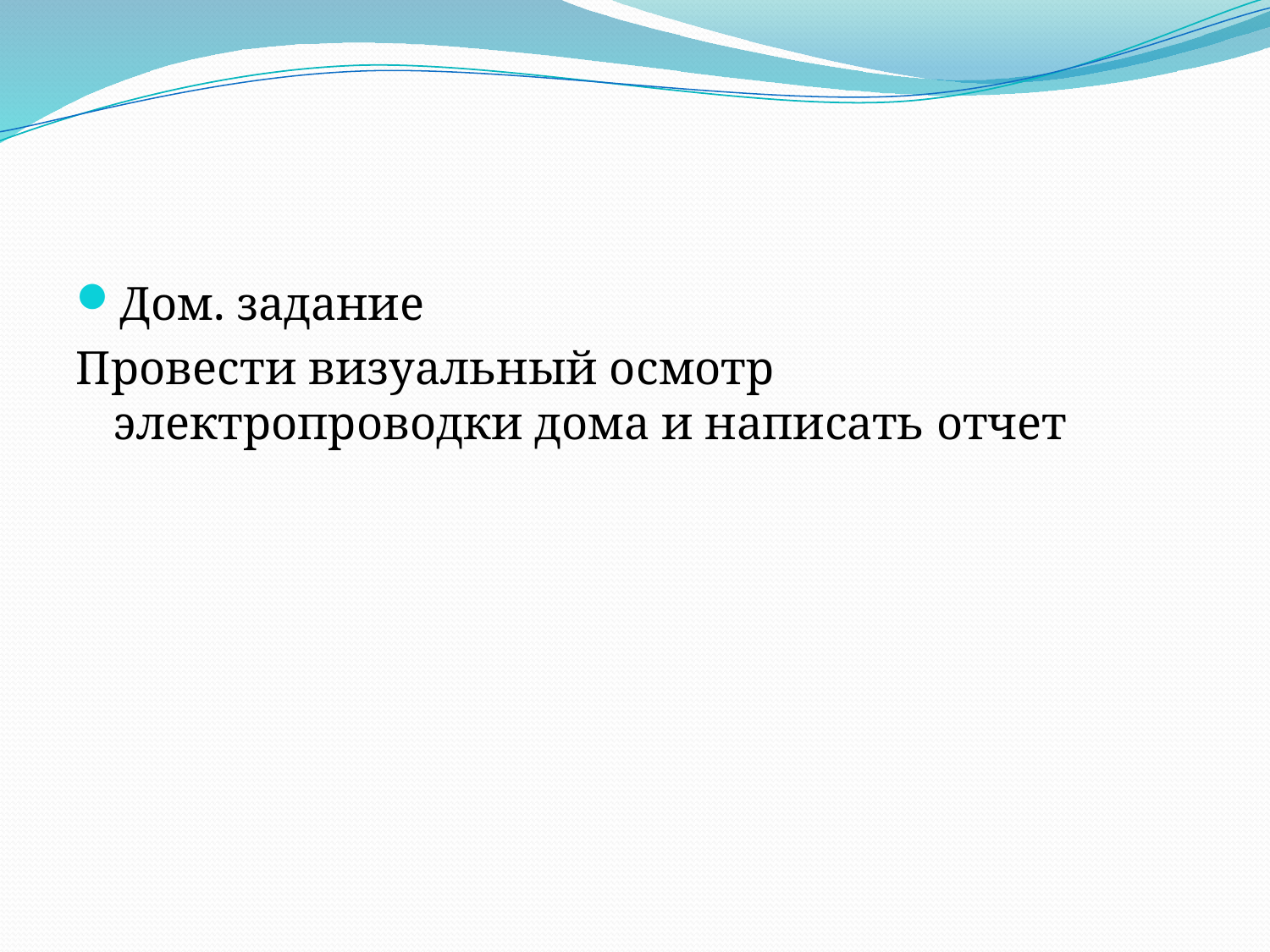

#
Дом. задание
Провести визуальный осмотр электропроводки дома и написать отчет